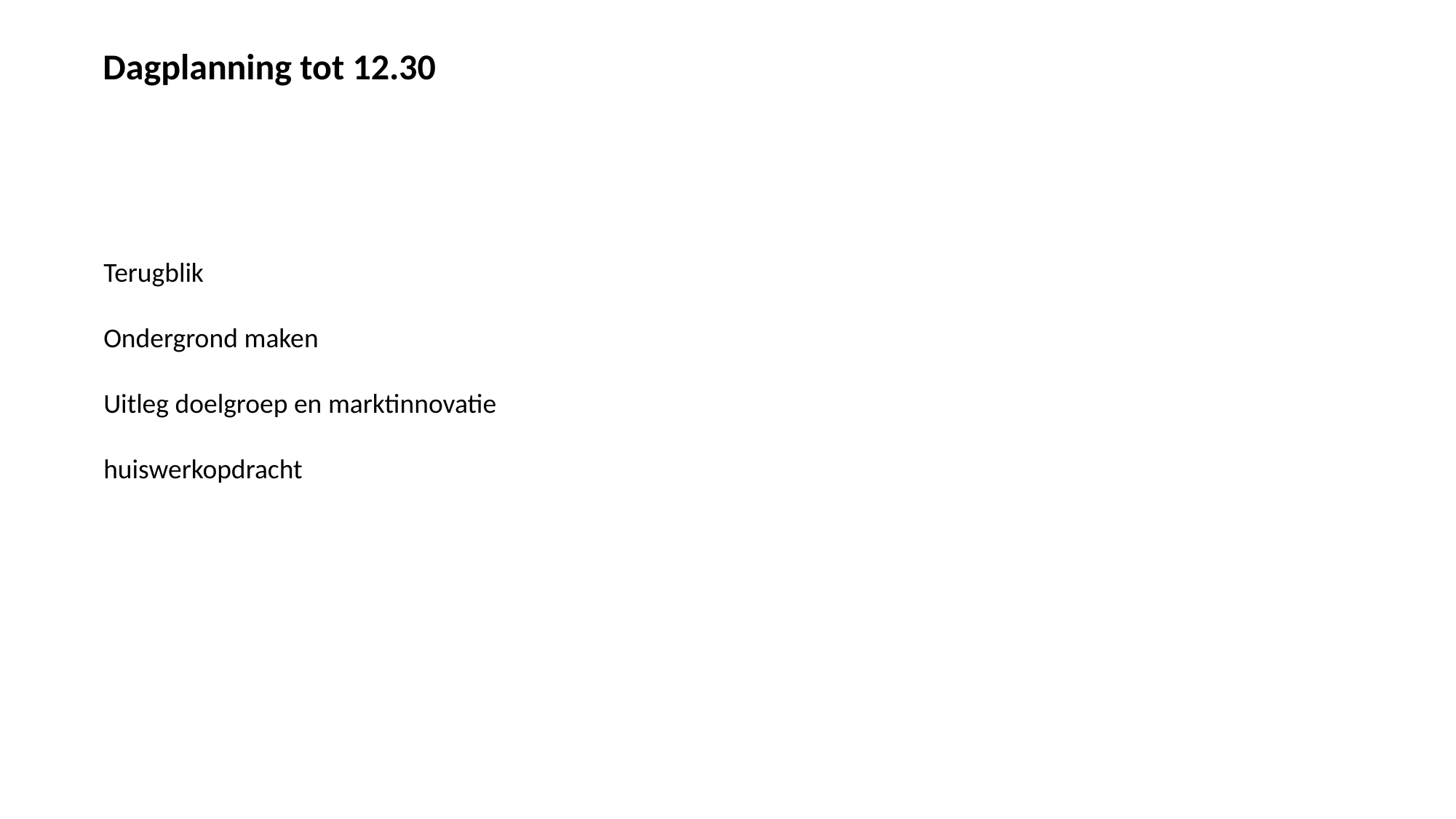

Dagplanning tot 12.30

Terugblik

Ondergrond maken

Uitleg doelgroep en marktinnovatie

huiswerkopdracht